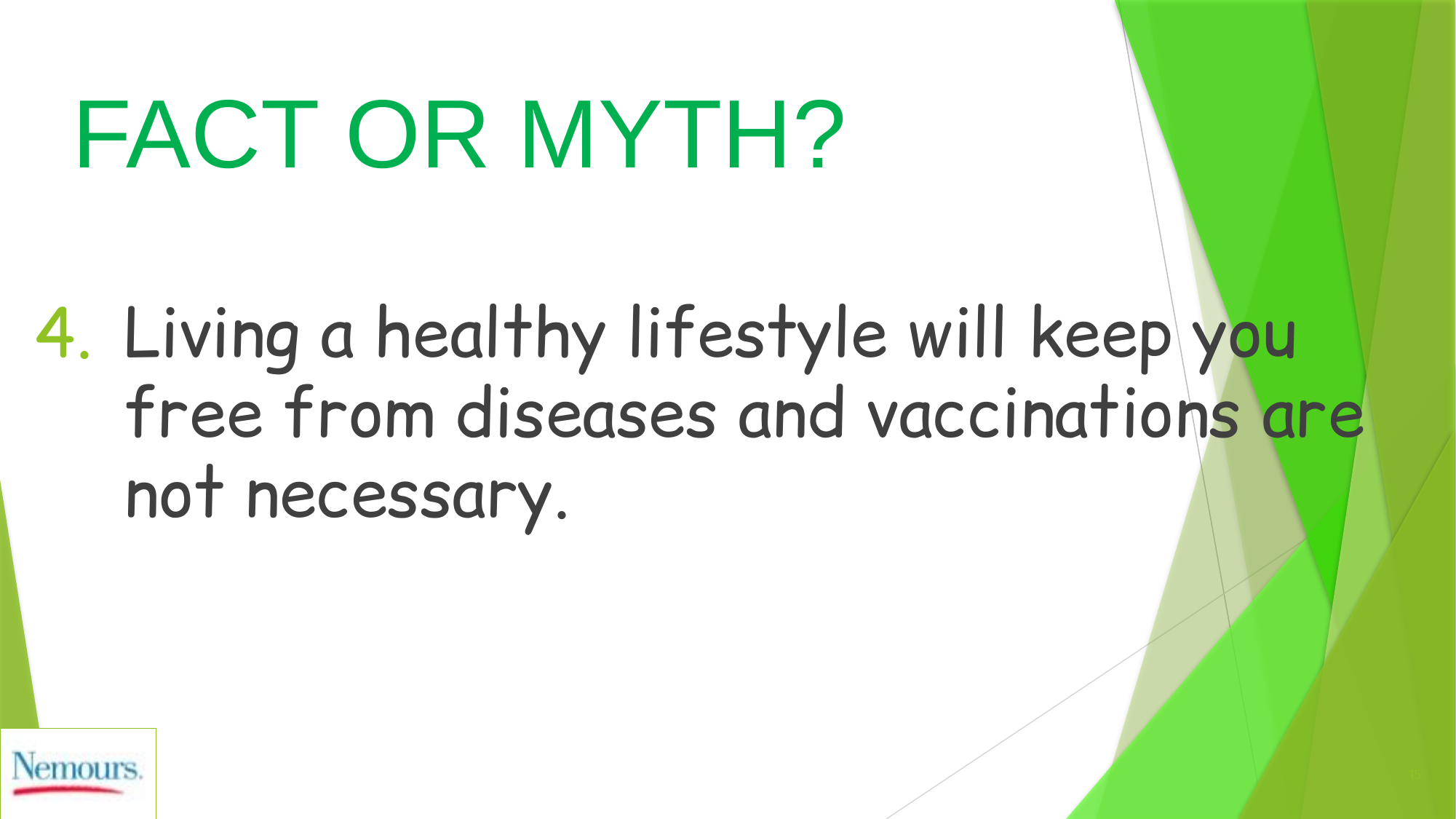

FACT OR MYTH?
Living a healthy lifestyle will keep you free from diseases and vaccinations are not necessary.
15